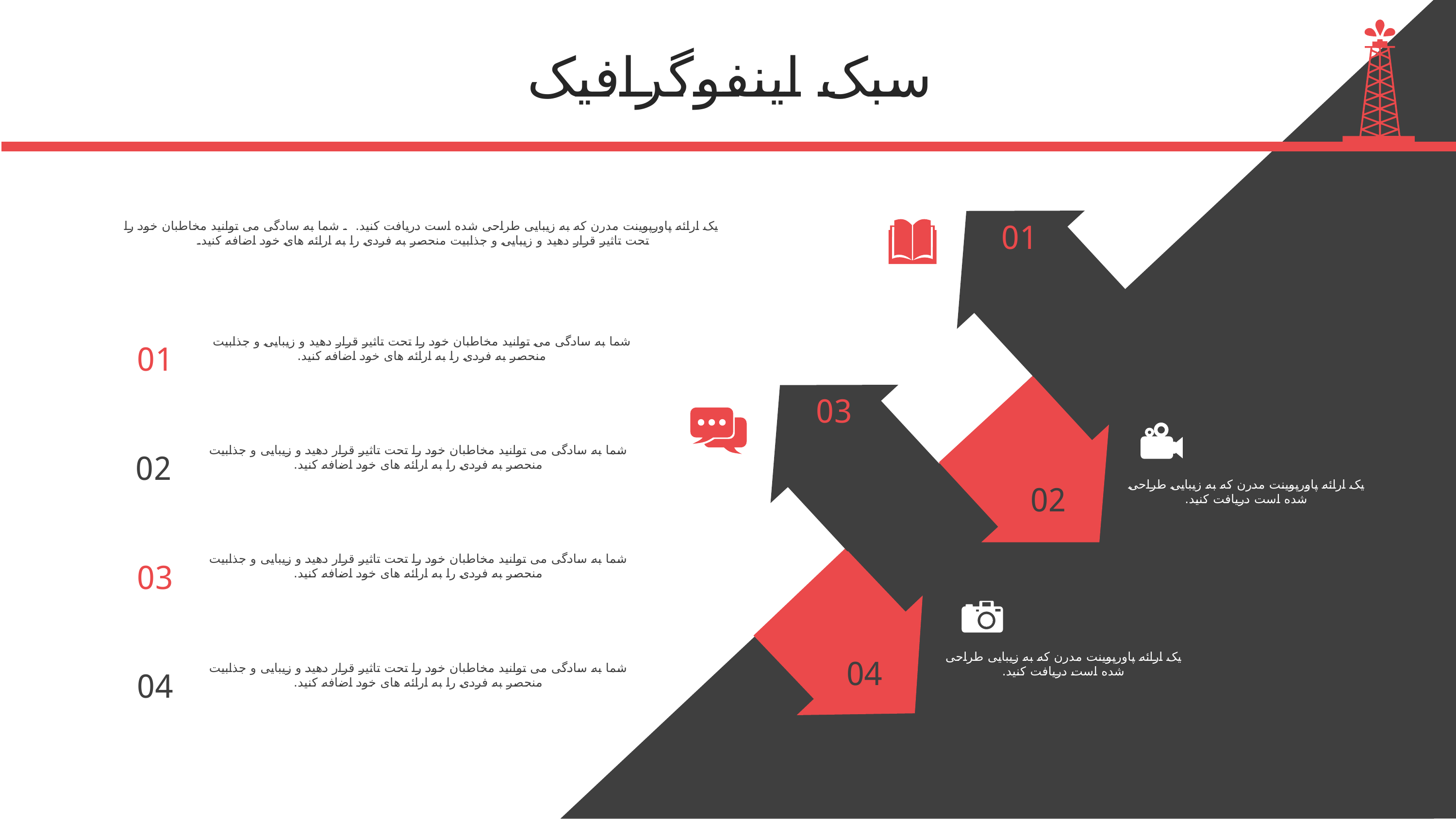

سبک اینفوگرافیک

01
یک ارائه پاورپوینت مدرن که به زیبایی طراحی شده است دریافت کنید.  . شما به سادگی می توانید مخاطبان خود را تحت تاثیر قرار دهید و زیبایی و جذابیت منحصر به فردی را به ارائه های خود اضافه کنید.

01
شما به سادگی می توانید مخاطبان خود را تحت تاثیر قرار دهید و زیبایی و جذابیت منحصر به فردی را به ارائه های خود اضافه کنید.

03

02
شما به سادگی می توانید مخاطبان خود را تحت تاثیر قرار دهید و زیبایی و جذابیت منحصر به فردی را به ارائه های خود اضافه کنید.
یک ارائه پاورپوینت مدرن که به زیبایی طراحی شده است دریافت کنید.
02

03
شما به سادگی می توانید مخاطبان خود را تحت تاثیر قرار دهید و زیبایی و جذابیت منحصر به فردی را به ارائه های خود اضافه کنید.

یک ارائه پاورپوینت مدرن که به زیبایی طراحی شده است دریافت کنید.

04
04
شما به سادگی می توانید مخاطبان خود را تحت تاثیر قرار دهید و زیبایی و جذابیت منحصر به فردی را به ارائه های خود اضافه کنید.